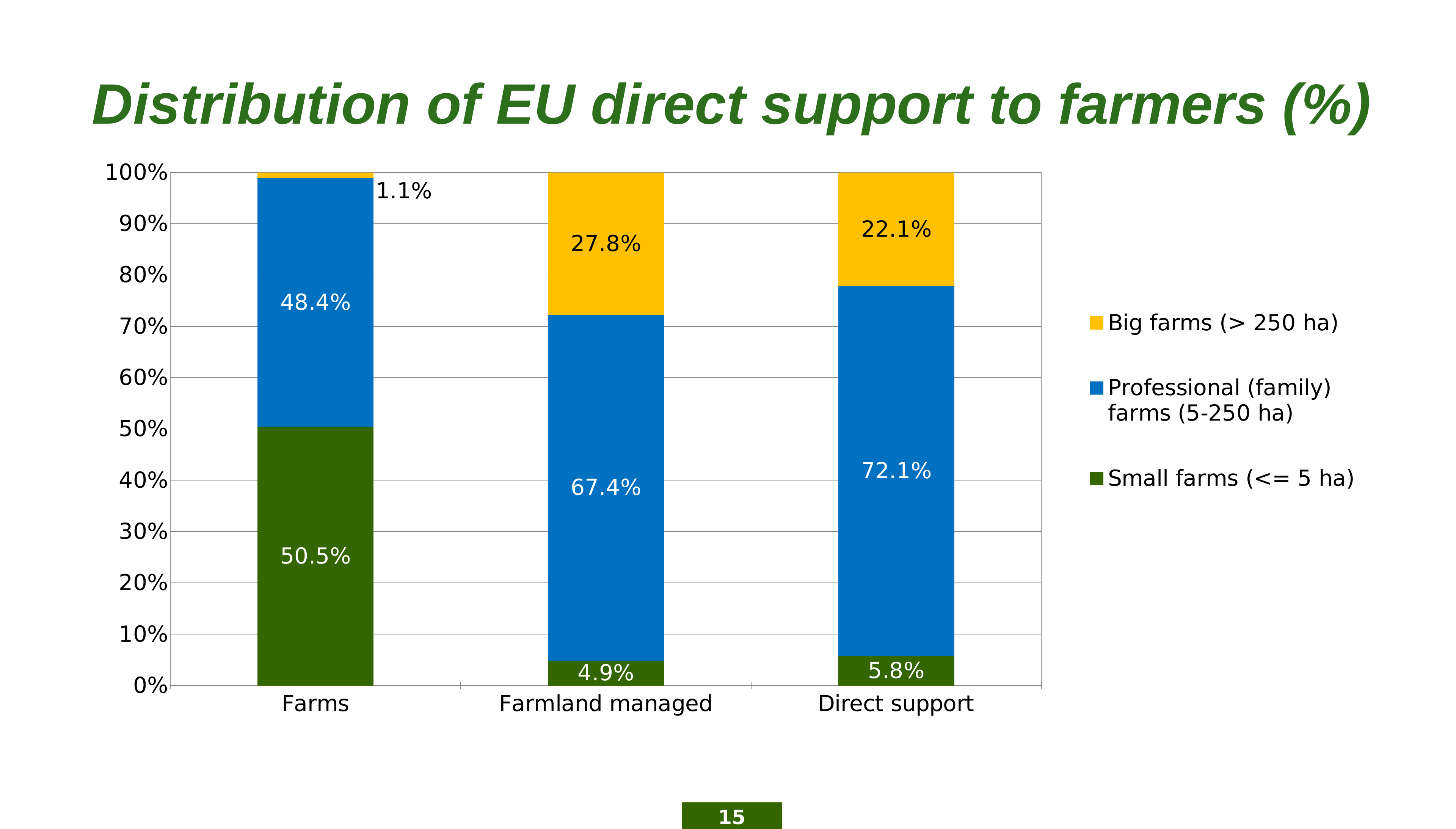

# Distribution of EU direct support to farmers (%)

### Chart

| Category | Small farms (<= 5 ha) | Professional (family) farms (5-250 ha) | Big farms (> 250 ha) |
|---|---|---|---|
| Farms | 0.5045151315777868 | 0.48403542254999316 | 0.01144944587221988 |
| Farmland managed | 0.04857244188361307 | 0.6738996262841359 | 0.2775279318322511 |
| Direct support | 0.05802271327065704 | 0.7205773886178035 | 0.22139989811153943 |
15